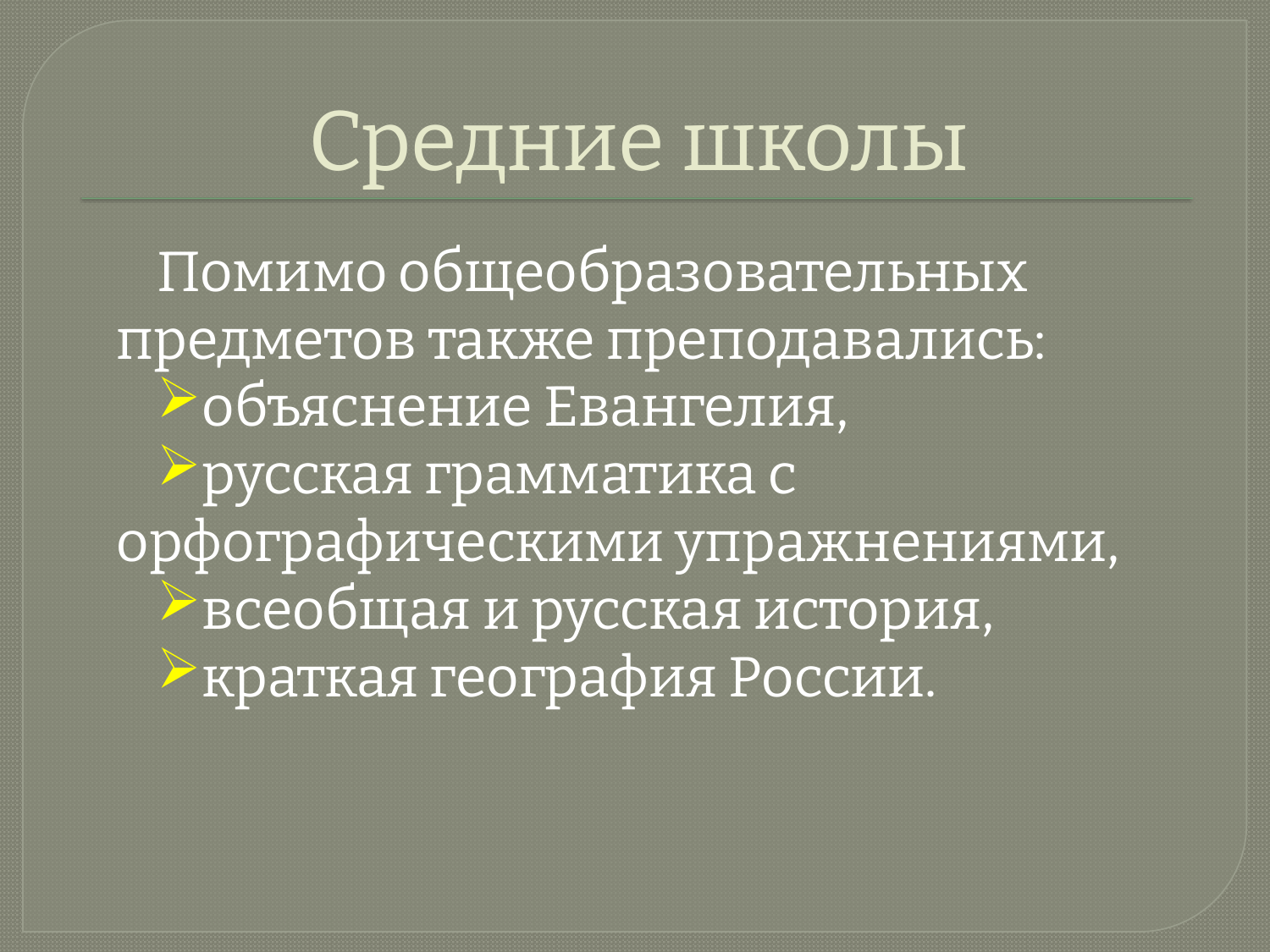

# Средние школы
Помимо общеобразовательных предметов также преподавались:
объяснение Евангелия,
русская грамматика с орфографическими упражнениями,
всеобщая и русская история,
краткая география России.